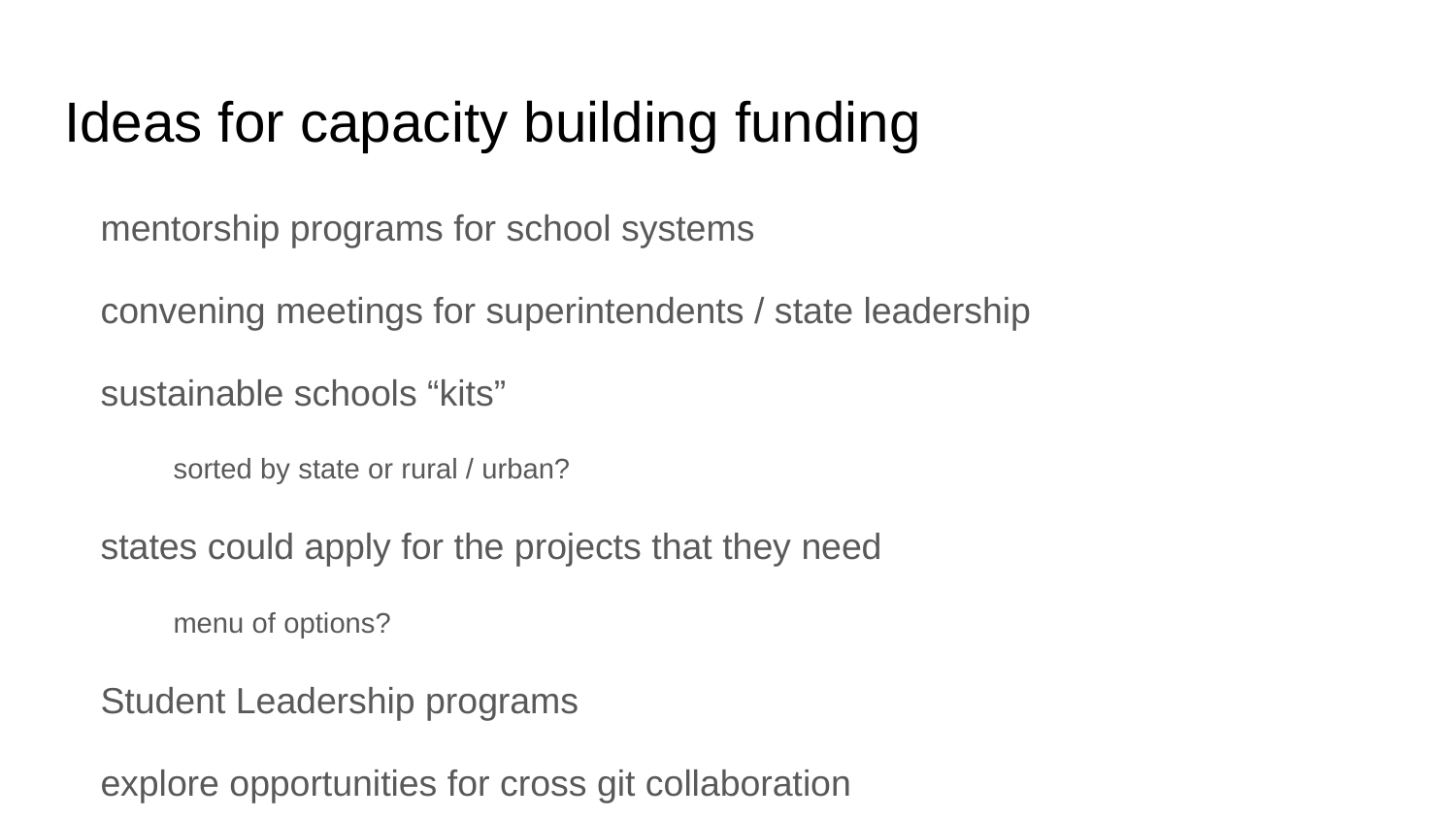

# Ideas for capacity building funding
mentorship programs for school systems
convening meetings for superintendents / state leadership
sustainable schools “kits”
sorted by state or rural / urban?
states could apply for the projects that they need
menu of options?
Student Leadership programs
explore opportunities for cross git collaboration